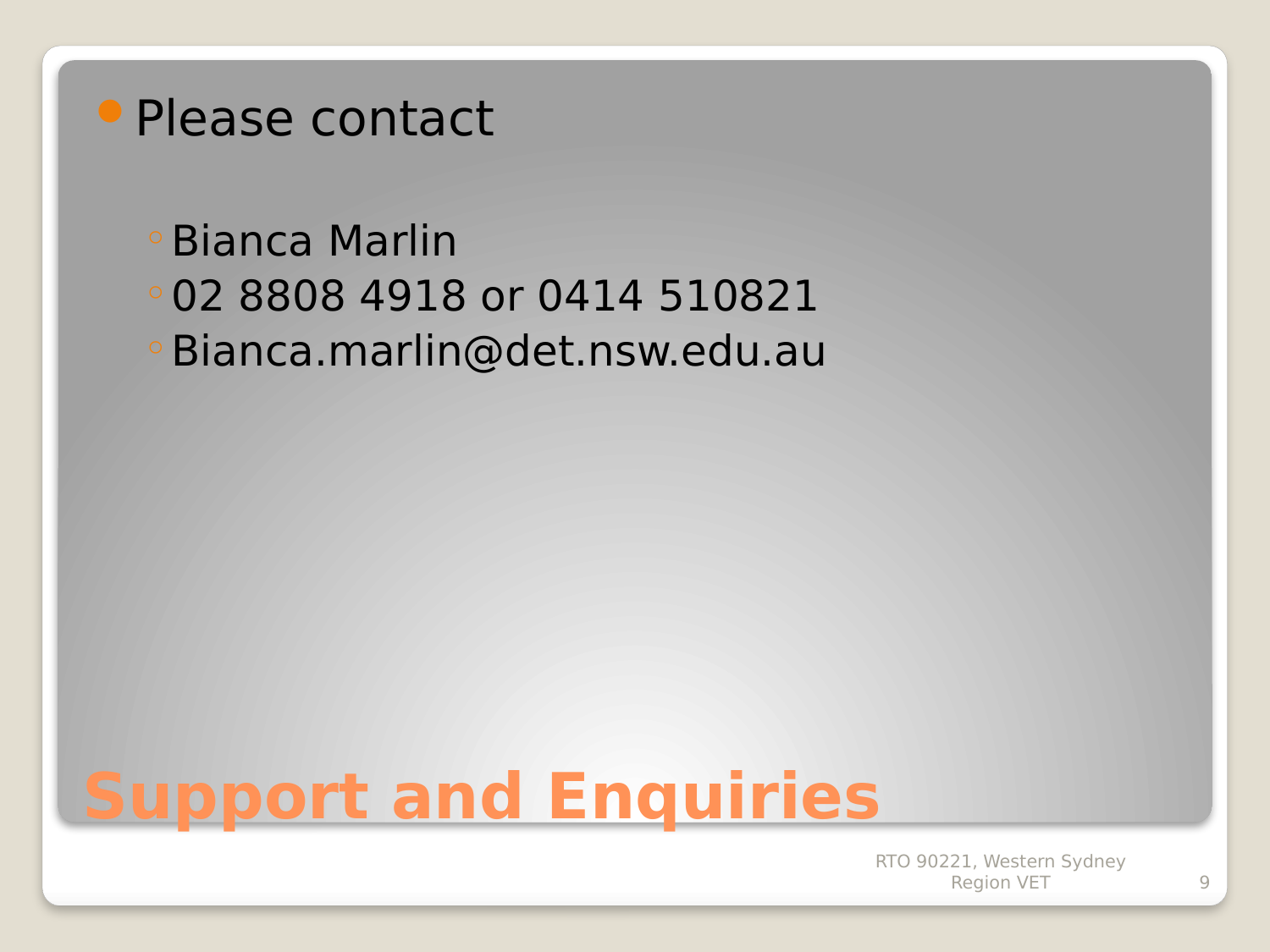

Please contact

Bianca Marlin
02 8808 4918 or 0414 510821
Bianca.marlin@det.nsw.edu.au
# Support and Enquiries
RTO 90221, Western Sydney Region VET
9